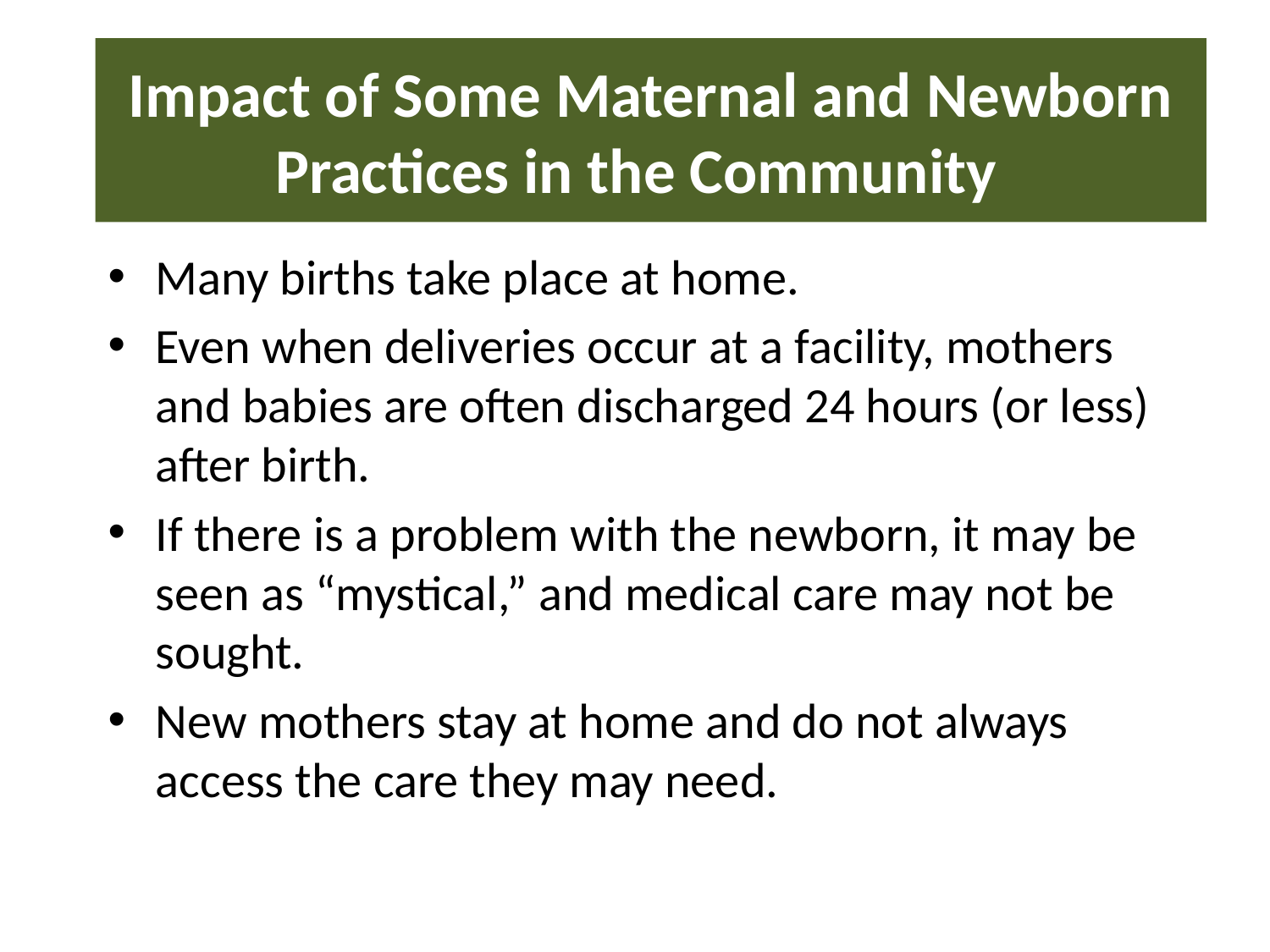

# Impact of Some Maternal and Newborn Practices in the Community
Many births take place at home.
Even when deliveries occur at a facility, mothers and babies are often discharged 24 hours (or less) after birth.
If there is a problem with the newborn, it may be seen as “mystical,” and medical care may not be sought.
New mothers stay at home and do not always access the care they may need.